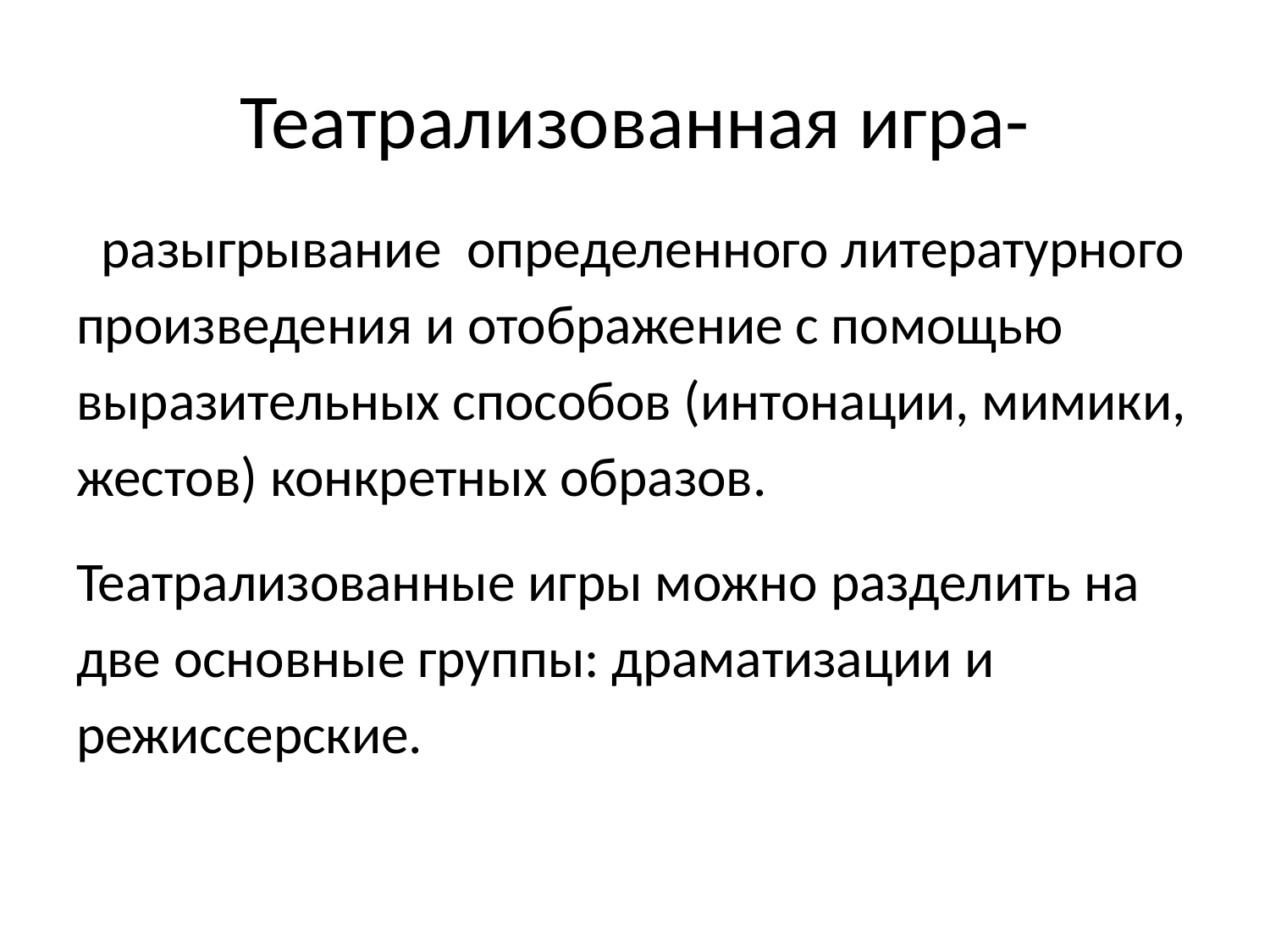

# Театрализованная игра-
  разыгрывание  определенного литературного произведения и отображение с помощью выразительных способов (интонации, мимики, жестов) конкретных образов.
Театрализованные игры можно разделить на две основные группы: драматизации и режиссерские.